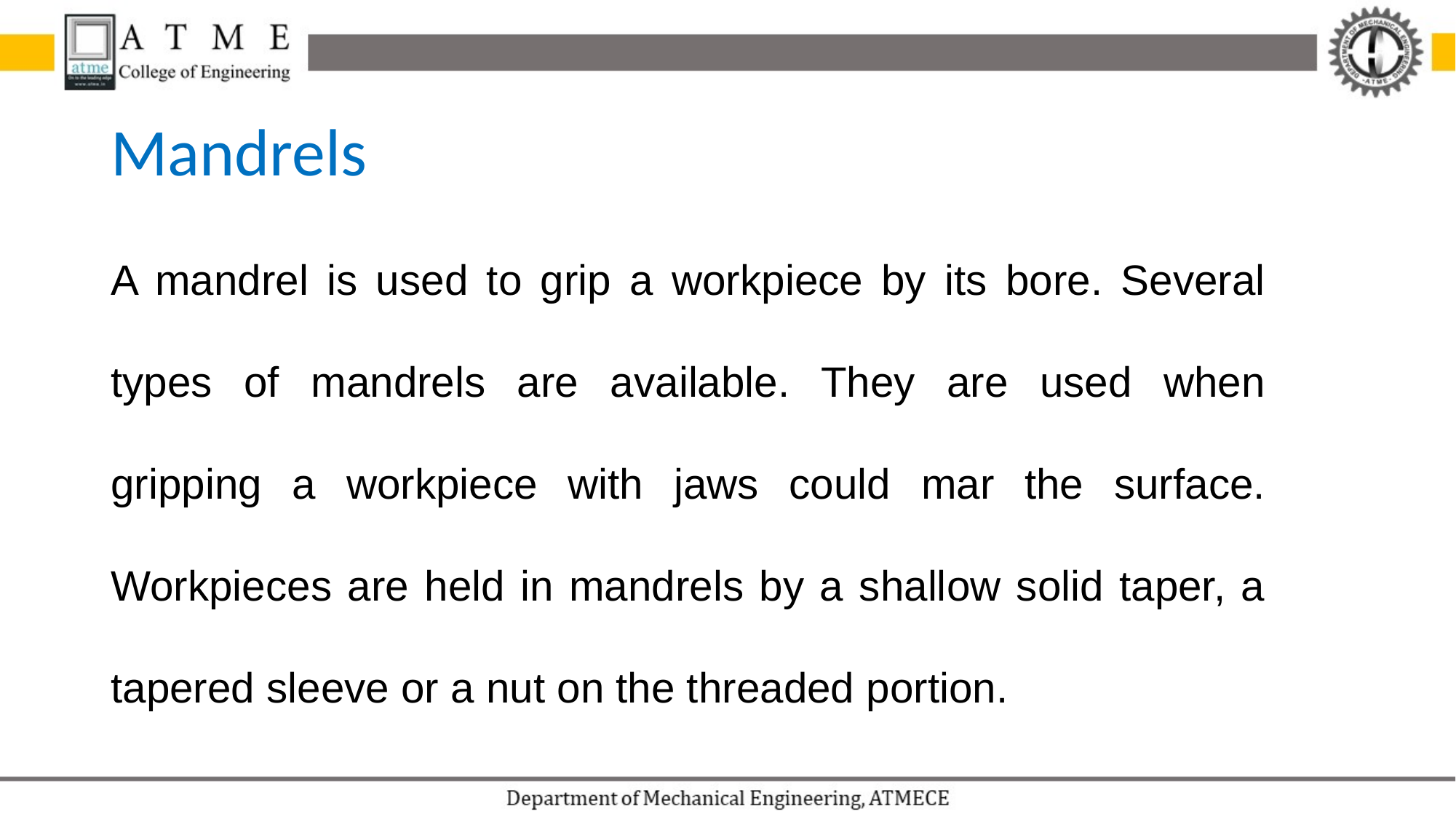

# Mandrels
A mandrel is used to grip a workpiece by its bore. Several types of mandrels are available. They are used when gripping a workpiece with jaws could mar the surface. Workpieces are held in mandrels by a shallow solid taper, a tapered sleeve or a nut on the threaded portion.